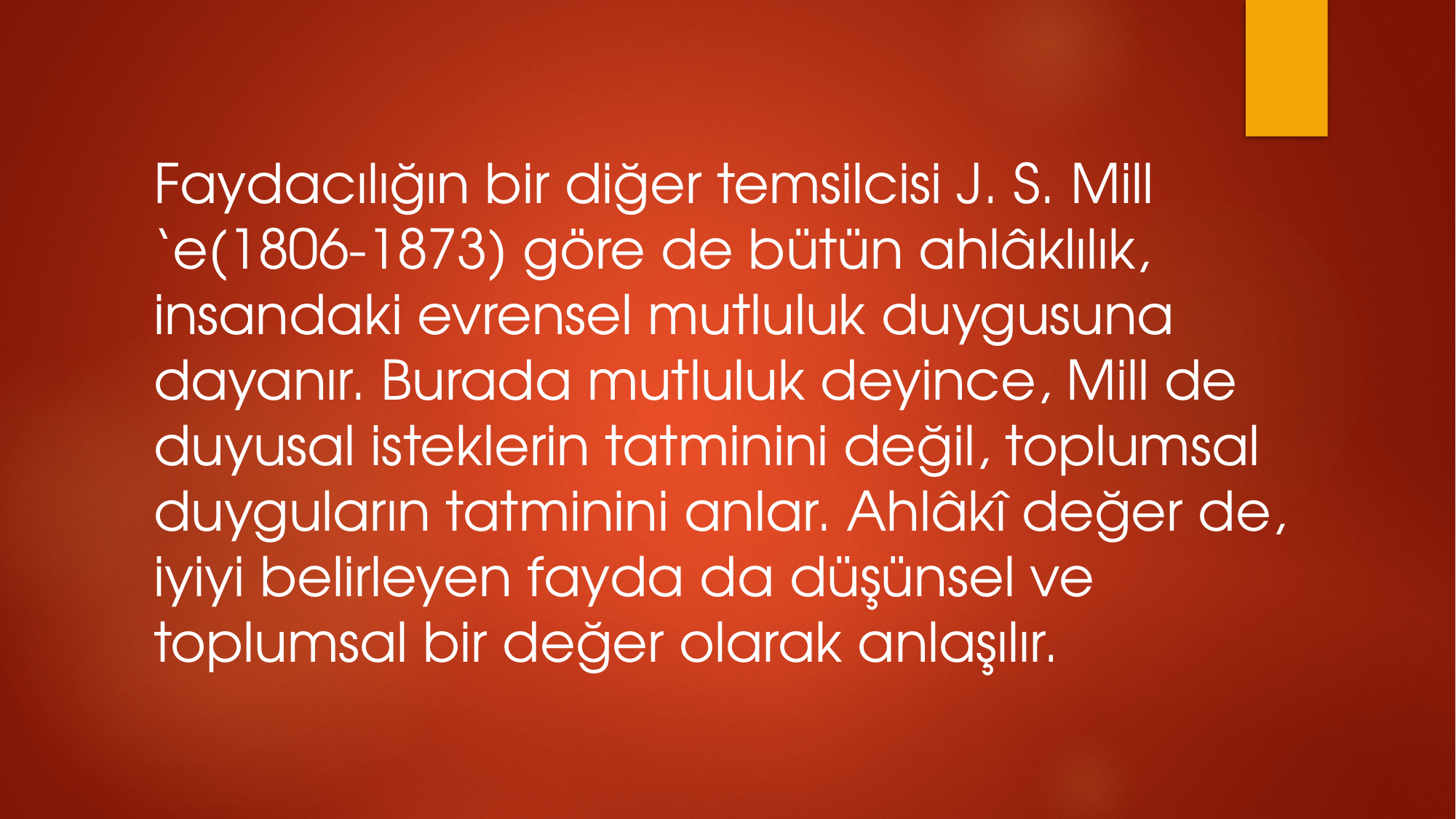

Faydacılığın bir diğer temsilcisi J. S. Mill ‘e(1806-1873) göre de bütün ahlâklılık, insandaki evrensel mutluluk duygusuna dayanır. Burada mutluluk deyince, Mill de duyusal isteklerin tatminini değil, toplumsal duyguların tatminini anlar. Ahlâkî değer de, iyiyi belirleyen fayda da düşünsel ve toplumsal bir değer olarak anlaşılır.